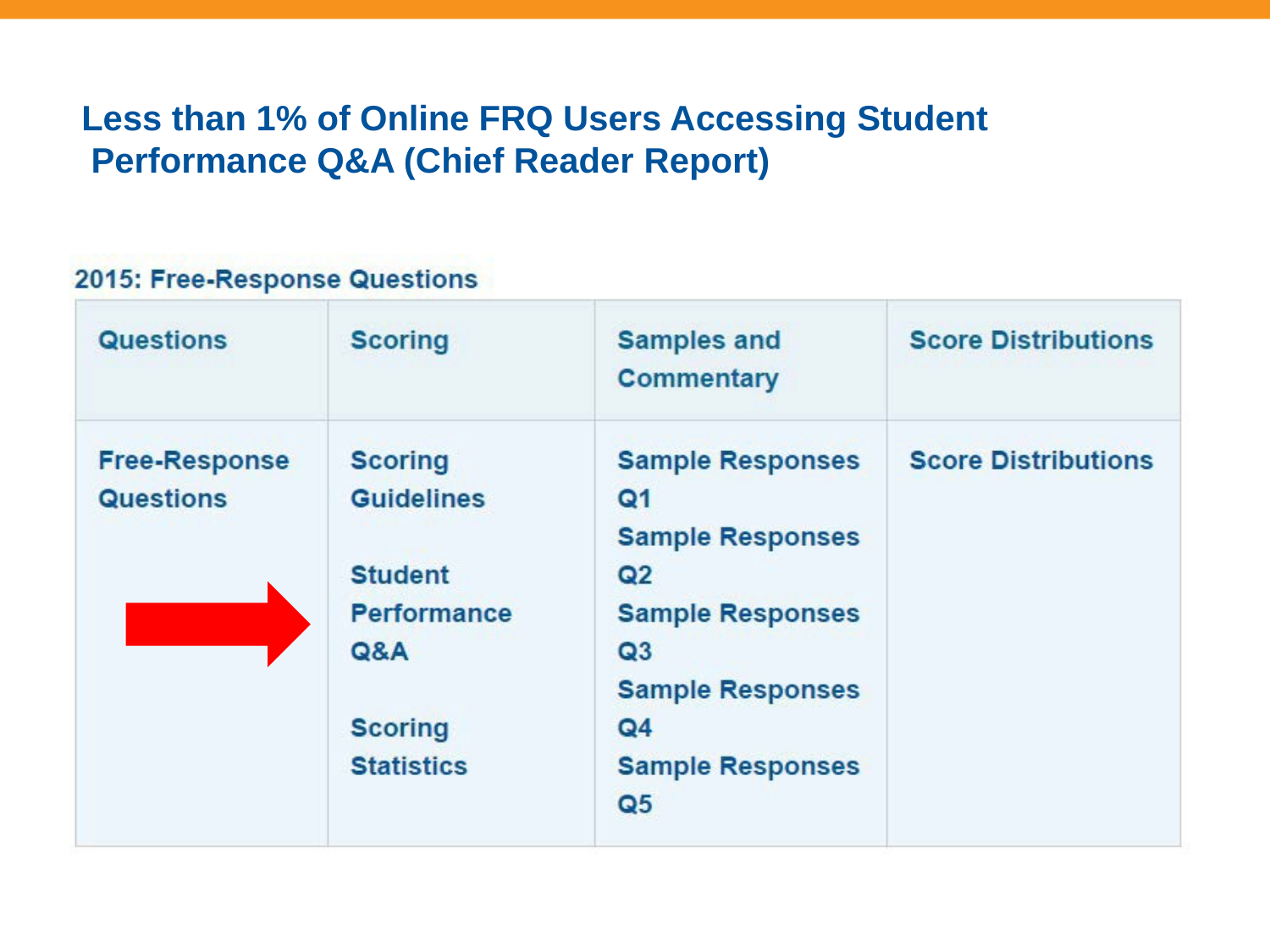

# Less than 1% of Online FRQ Users Accessing Student  Performance Q&A (Chief Reader Report)